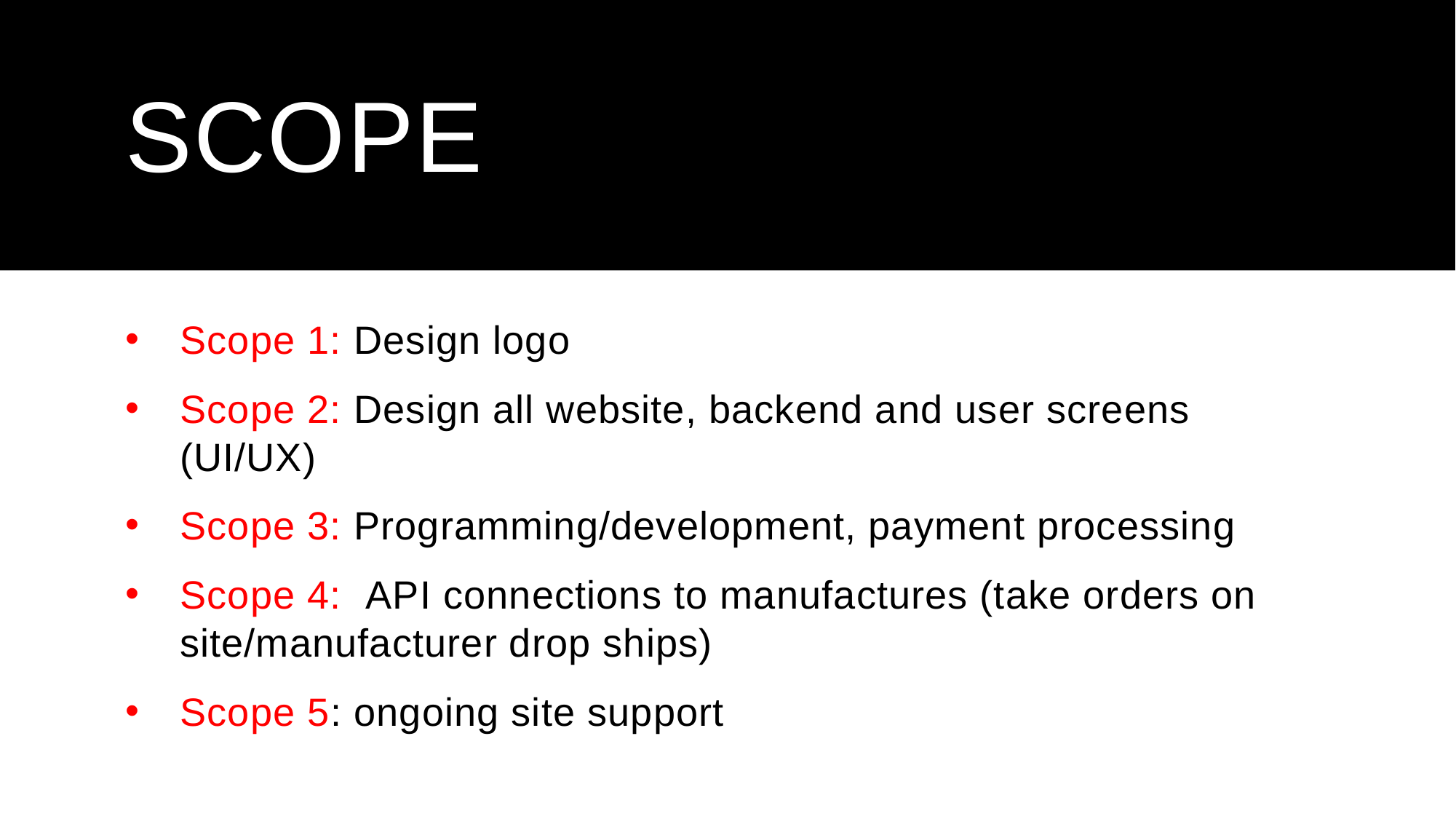

# scope
Scope 1: Design logo
Scope 2: Design all website, backend and user screens (UI/UX)
Scope 3: Programming/development, payment processing
Scope 4:  API connections to manufactures (take orders on site/manufacturer drop ships)
Scope 5: ongoing site support